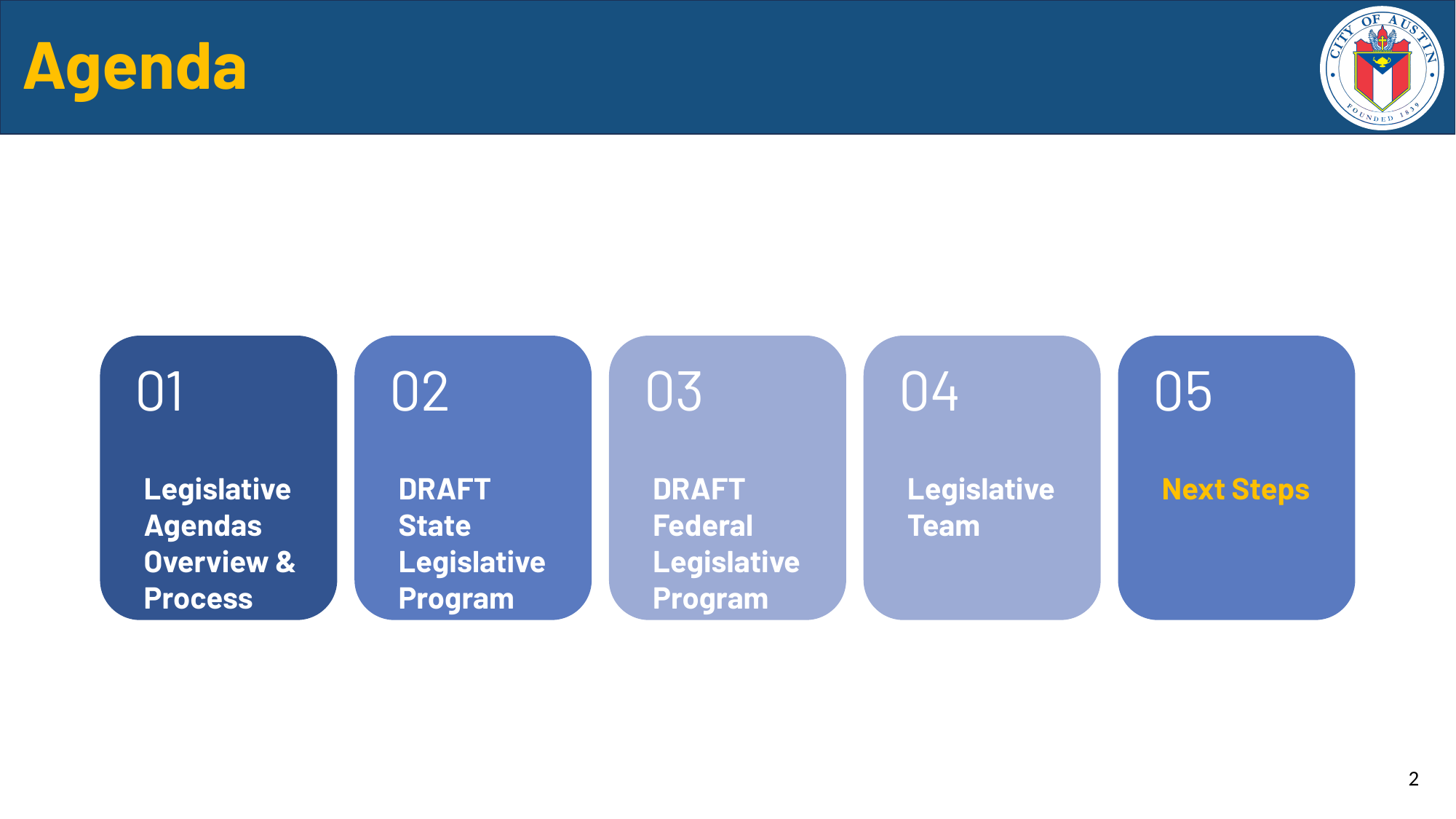

# Agenda
Legislative Agendas  Overview & Process
01
DRAFT
State Legislative Program
02
DRAFT Federal Legislative Program
03
Legislative Team
04
Next Steps
05
2